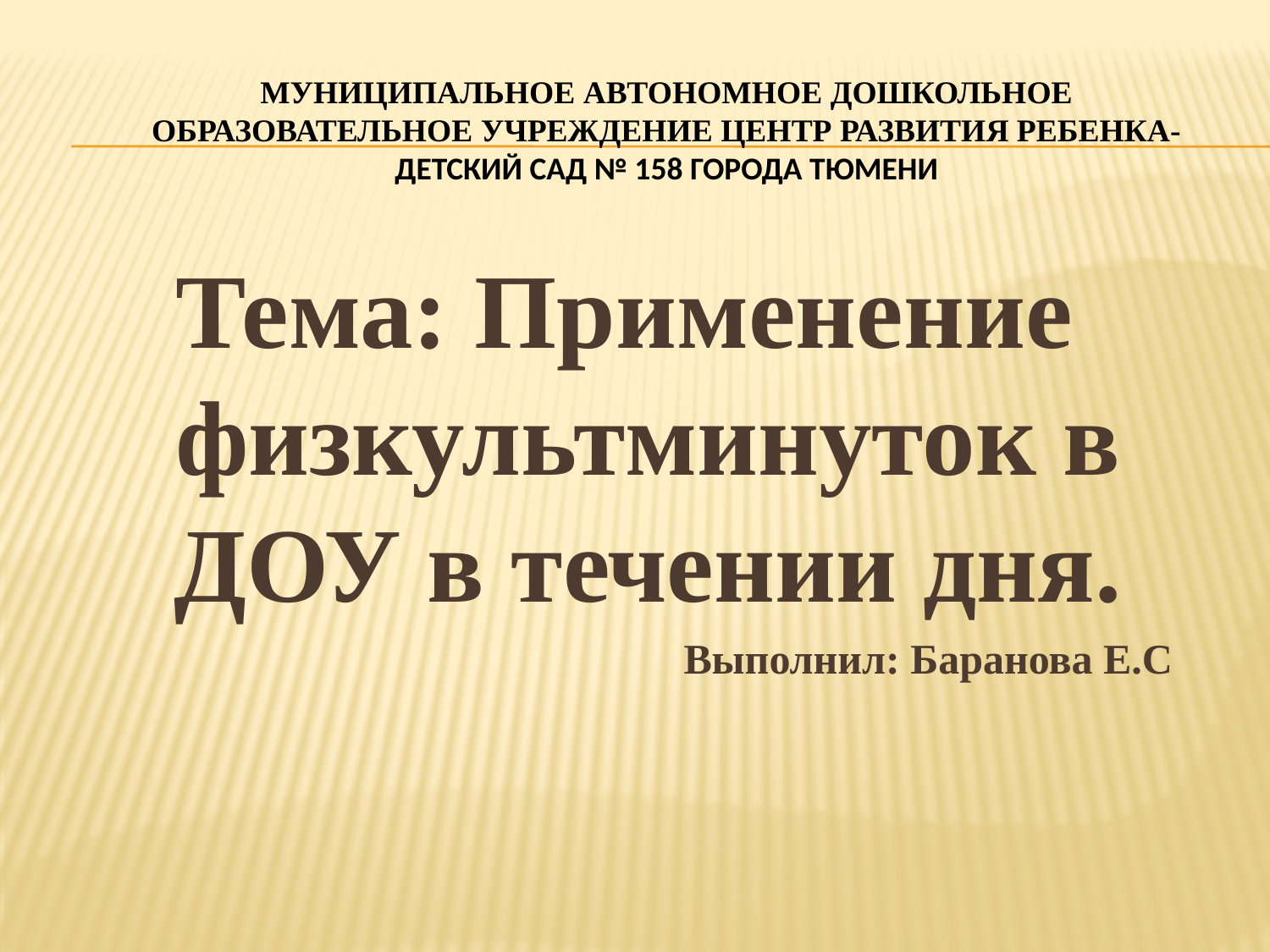

МУНИЦИПАЛЬНОЕ АВТОНОМНОЕ ДОШКОЛЬНОЕ
ОБРАЗОВАТЕЛЬНОЕ УЧРЕЖДЕНИЕ ЦЕНТР РАЗВИТИЯ РЕБЕНКА-
ДЕТСКИЙ САД № 158 ГОРОДА ТЮМЕНИ
Тема: Применение физкультминуток в ДОУ в течении дня.
Выполнил: Баранова Е.С